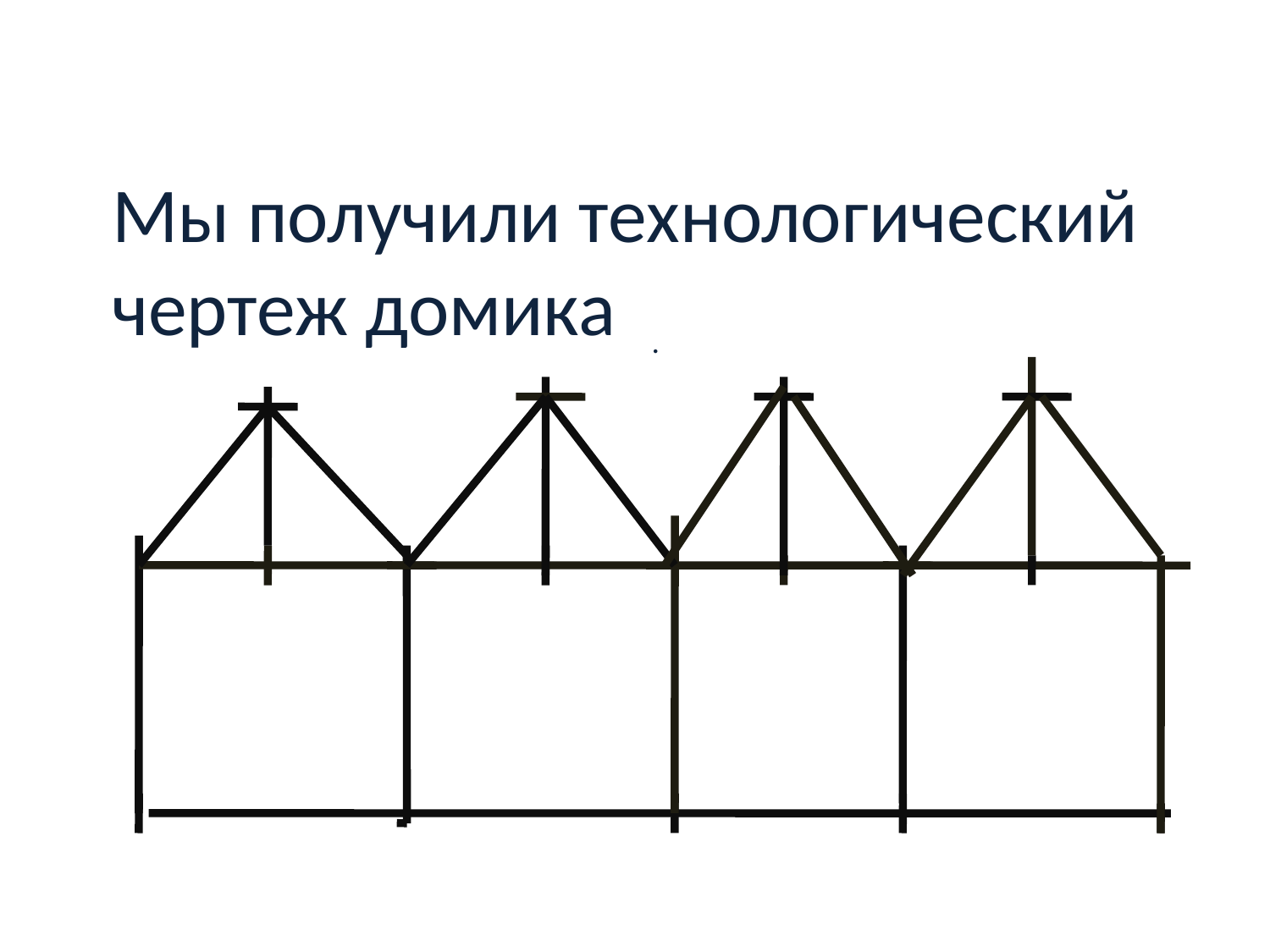

Мы получили технологический чертеж домика
.
#